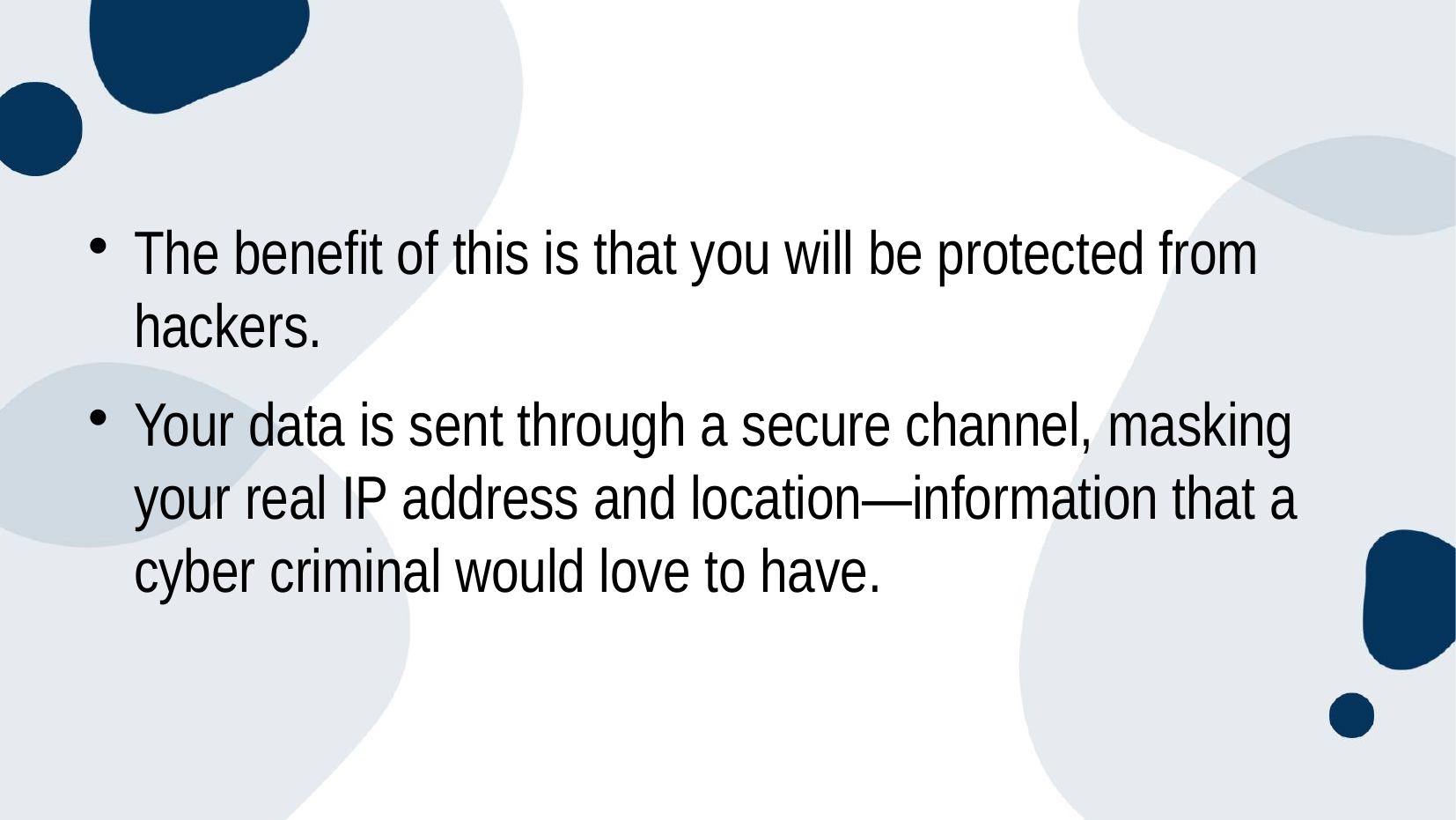

#
The benefit of this is that you will be protected from hackers.
Your data is sent through a secure channel, masking your real IP address and location—information that a cyber criminal would love to have.